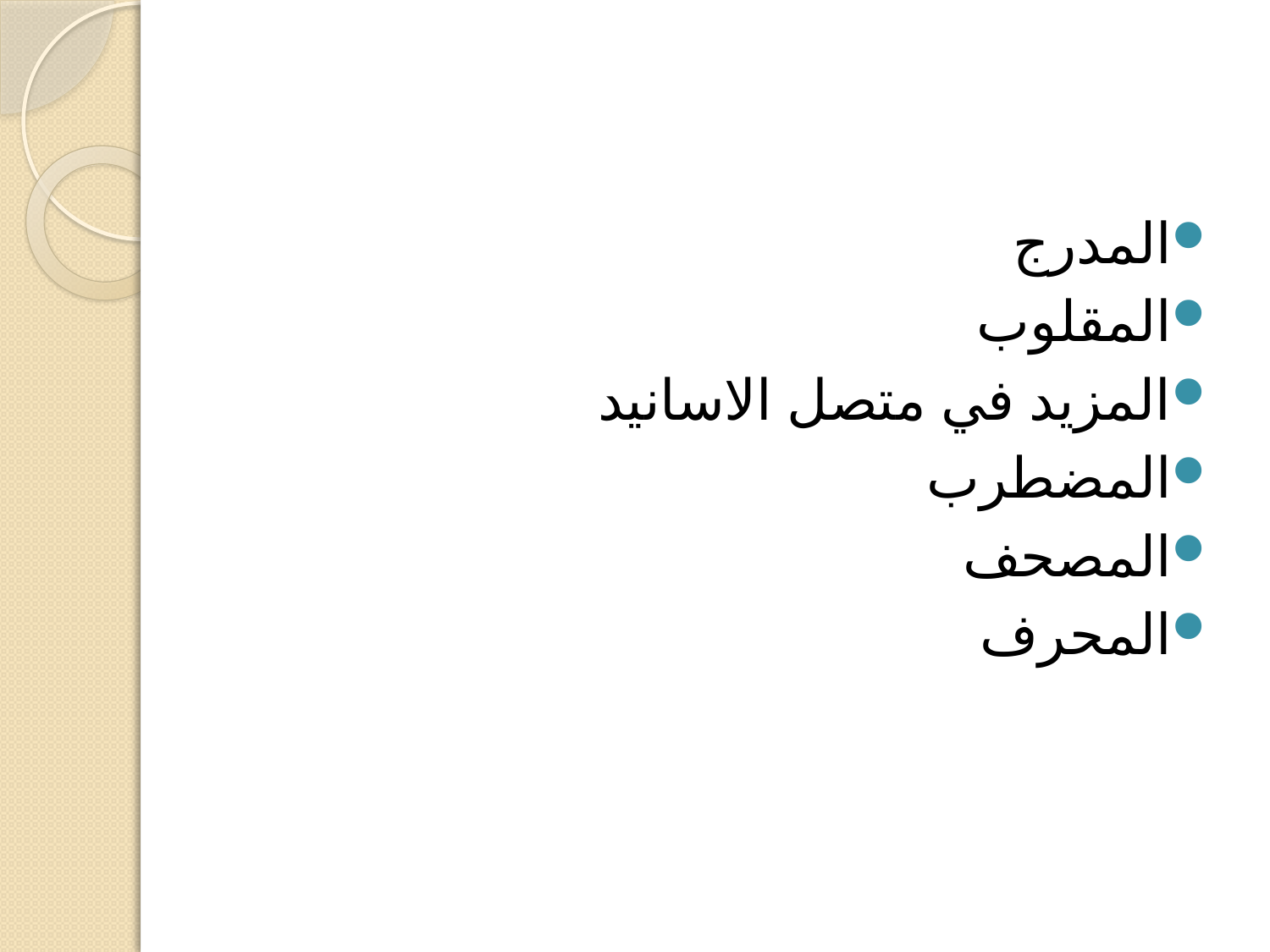

#
المدرج
المقلوب
المزيد في متصل الاسانيد
المضطرب
المصحف
المحرف